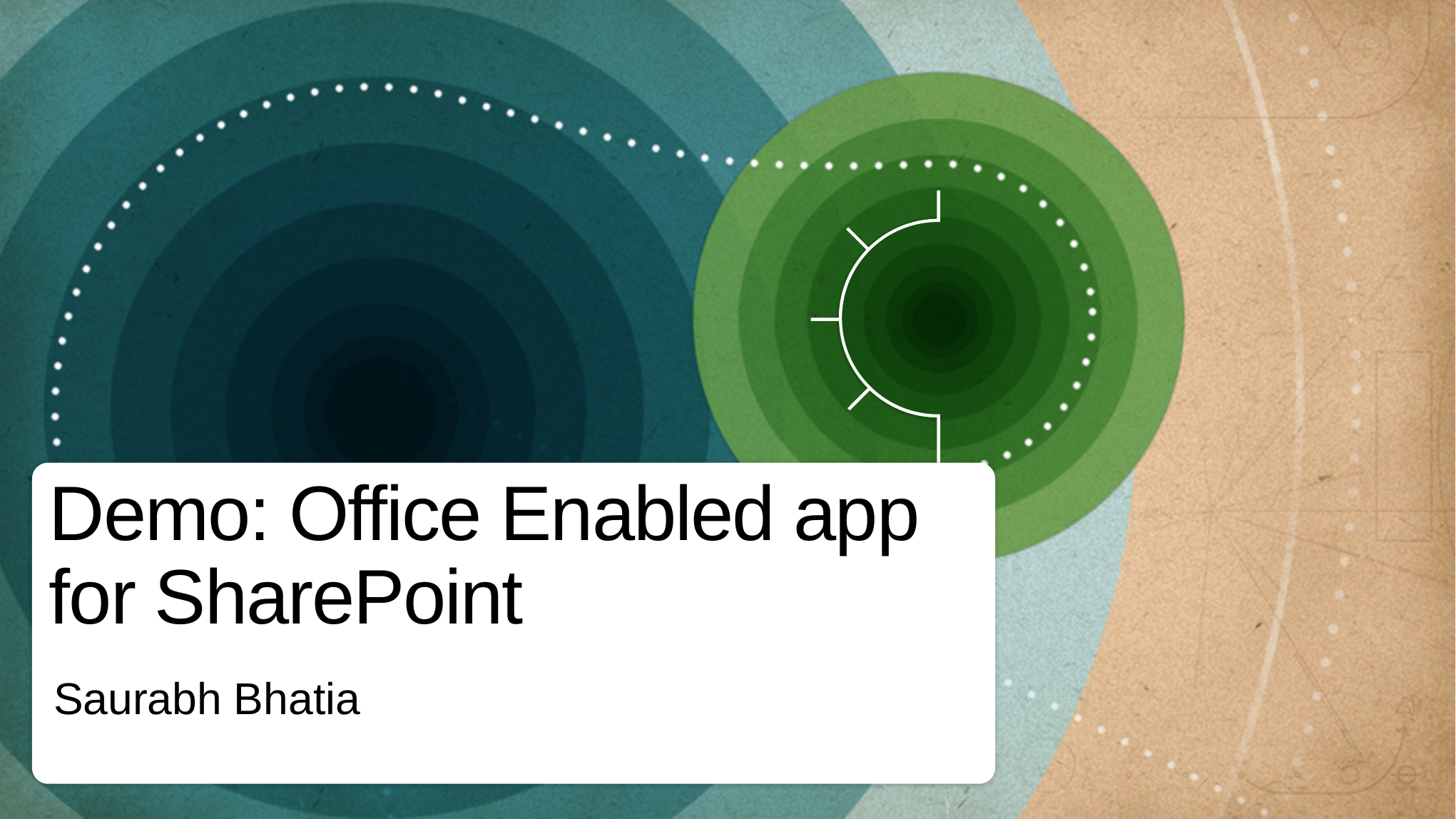

# Demo: Office Enabled app for SharePoint
Saurabh Bhatia